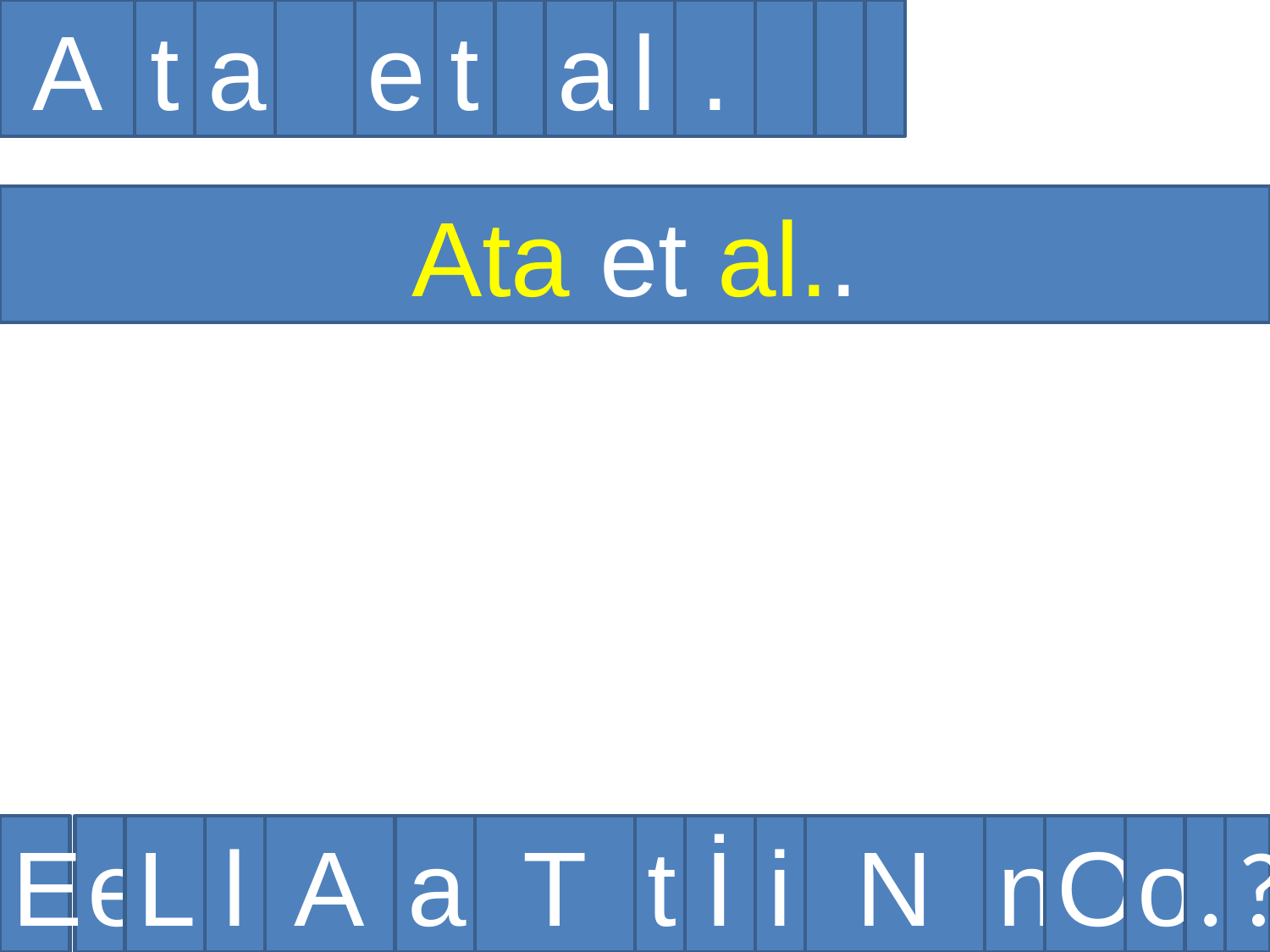

A
t
a

e
t

a
l
.

Ata et al..
E
e
L
l
A
a
T
t
İ
i
N
n
O
o
.
?